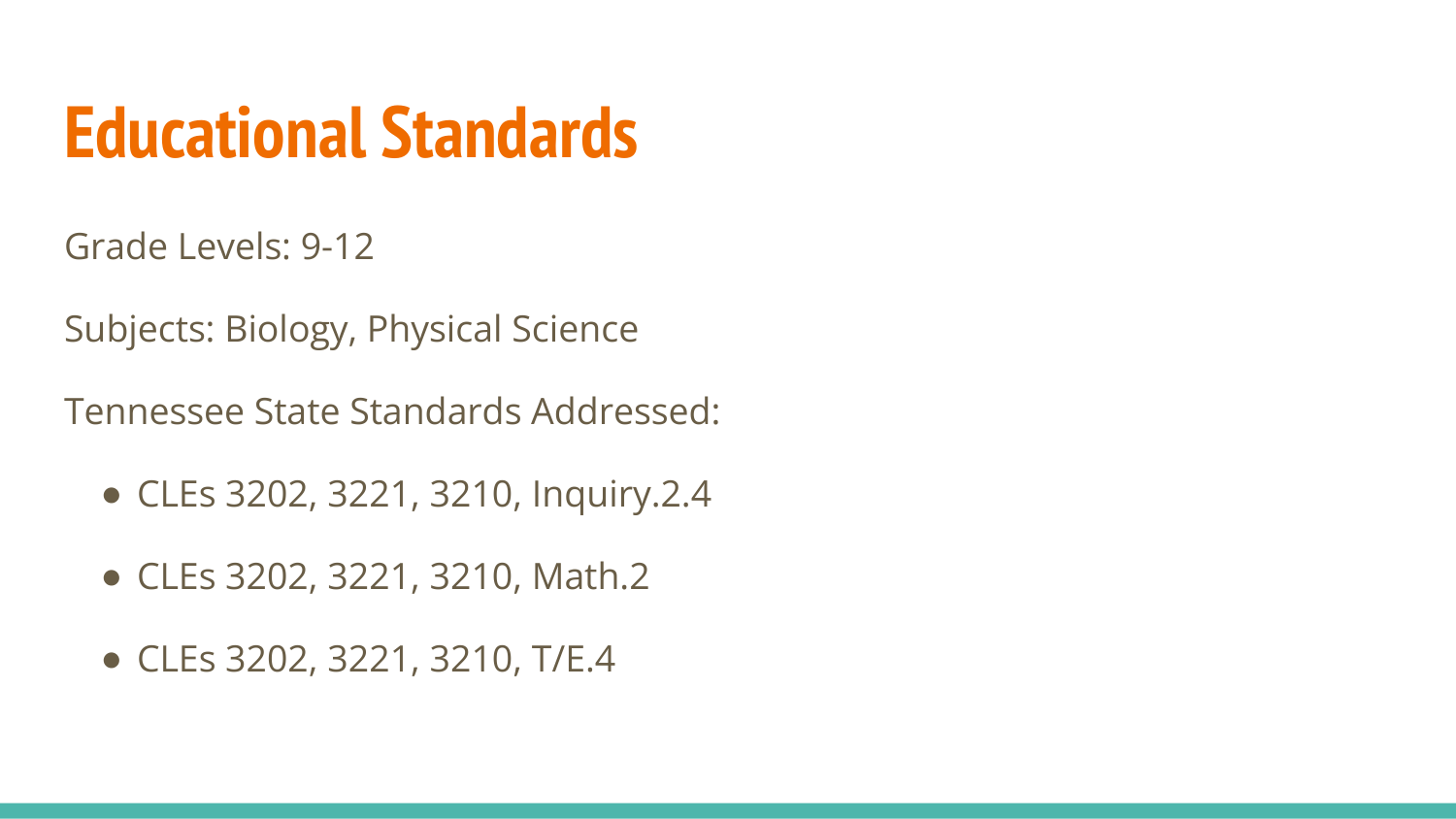

# Educational Standards
Grade Levels: 9-12
Subjects: Biology, Physical Science
Tennessee State Standards Addressed:
CLEs 3202, 3221, 3210, Inquiry.2.4
CLEs 3202, 3221, 3210, Math.2
CLEs 3202, 3221, 3210, T/E.4